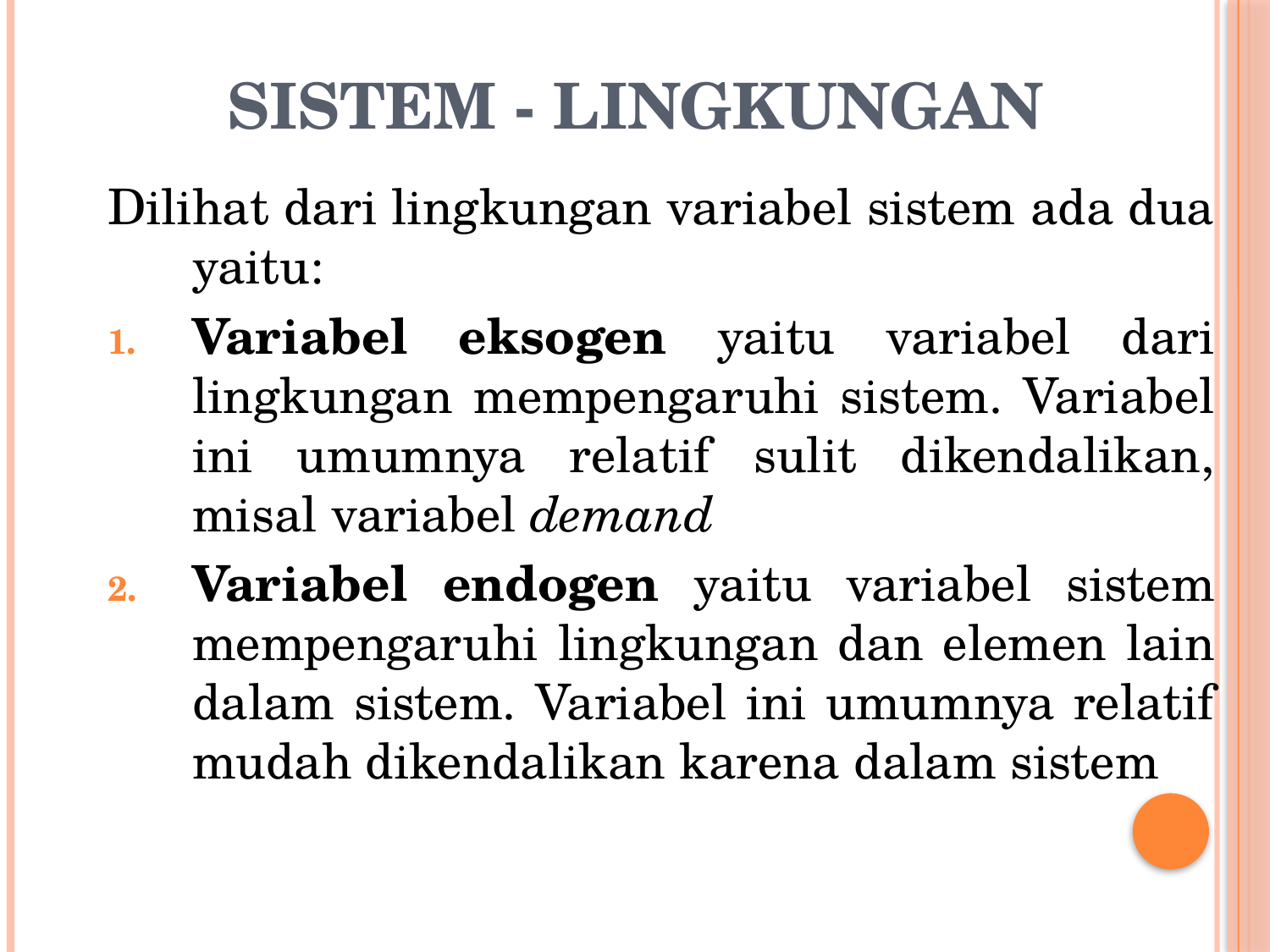

# Sistem - Lingkungan
Dilihat dari lingkungan variabel sistem ada dua yaitu:
Variabel eksogen yaitu variabel dari lingkungan mempengaruhi sistem. Variabel ini umumnya relatif sulit dikendalikan, misal variabel demand
Variabel endogen yaitu variabel sistem mempengaruhi lingkungan dan elemen lain dalam sistem. Variabel ini umumnya relatif mudah dikendalikan karena dalam sistem